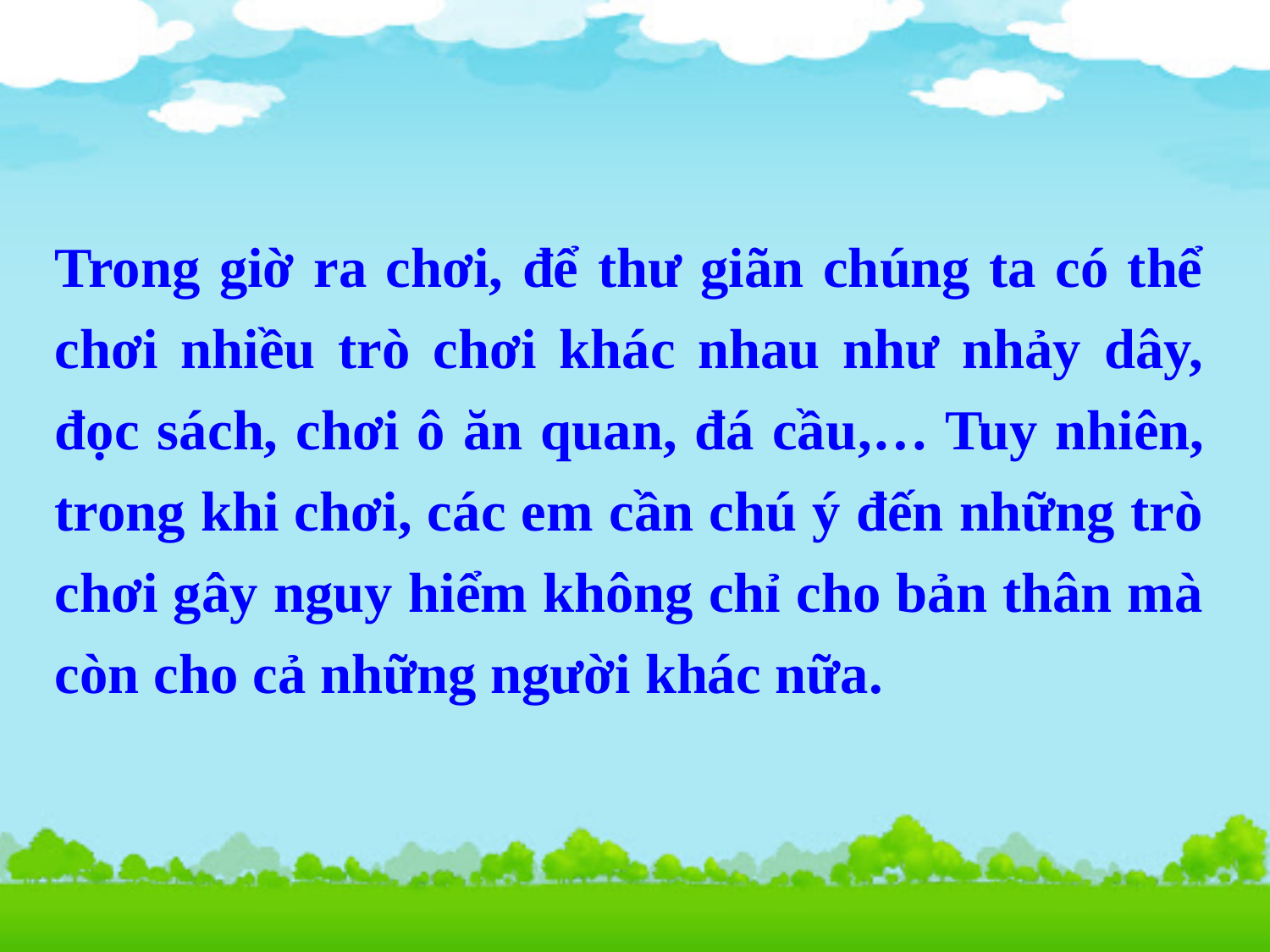

Trong giờ ra chơi, để thư giãn chúng ta có thể chơi nhiều trò chơi khác nhau như nhảy dây, đọc sách, chơi ô ăn quan, đá cầu,… Tuy nhiên, trong khi chơi, các em cần chú ý đến những trò chơi gây nguy hiểm không chỉ cho bản thân mà còn cho cả những người khác nữa.